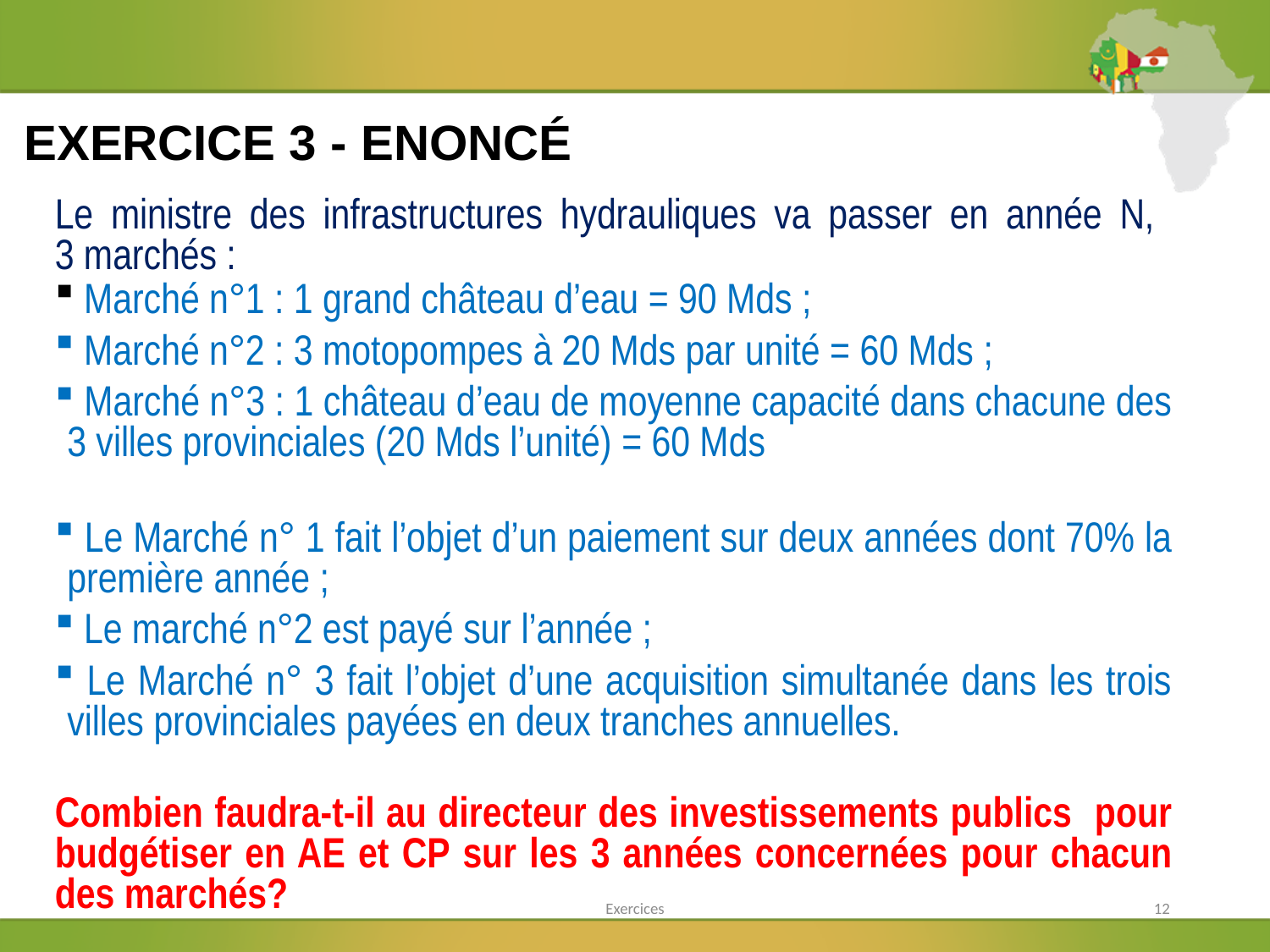

# EXERCICE 3 - ENONCÉ
Le ministre des infrastructures hydrauliques va passer en année N,
3 marchés :
 Marché n°1 : 1 grand château d’eau = 90 Mds ;
 Marché n°2 : 3 motopompes à 20 Mds par unité = 60 Mds ;
 Marché n°3 : 1 château d’eau de moyenne capacité dans chacune des 3 villes provinciales (20 Mds l’unité) = 60 Mds

 Le Marché n° 1 fait l’objet d’un paiement sur deux années dont 70% la première année ;
 Le marché n°2 est payé sur l’année ;
 Le Marché n° 3 fait l’objet d’une acquisition simultanée dans les trois villes provinciales payées en deux tranches annuelles.

Combien faudra-t-il au directeur des investissements publics  pour budgétiser en AE et CP sur les 3 années concernées pour chacun des marchés?

Exercices
12